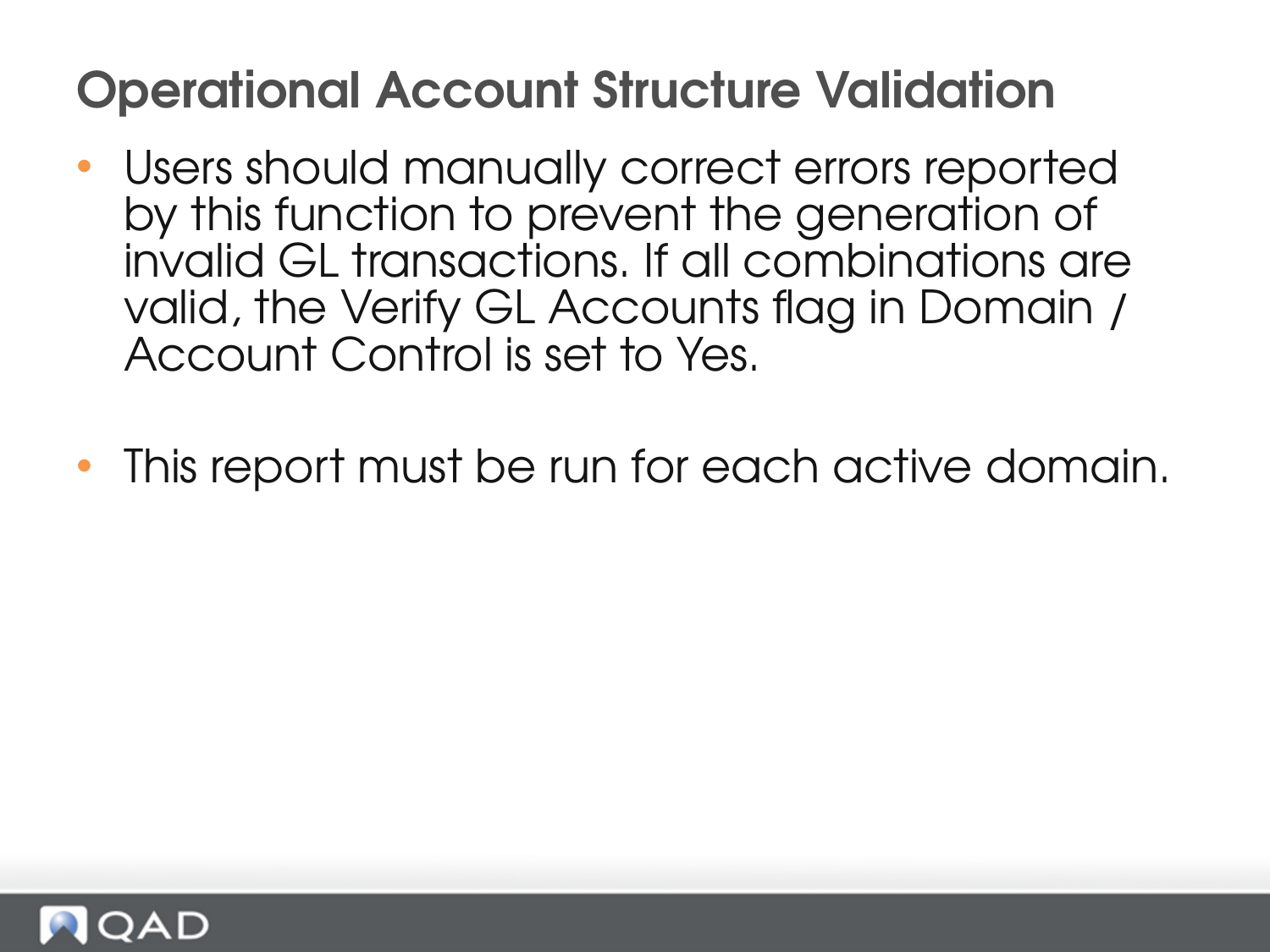

# Operational Account Structure Validation

Users should manually correct errors reported by this function to prevent the generation of invalid GL transactions. If all combinations are valid, the Verify GL Accounts flag in Domain / Account Control is set to Yes.
This report must be run for each active domain.